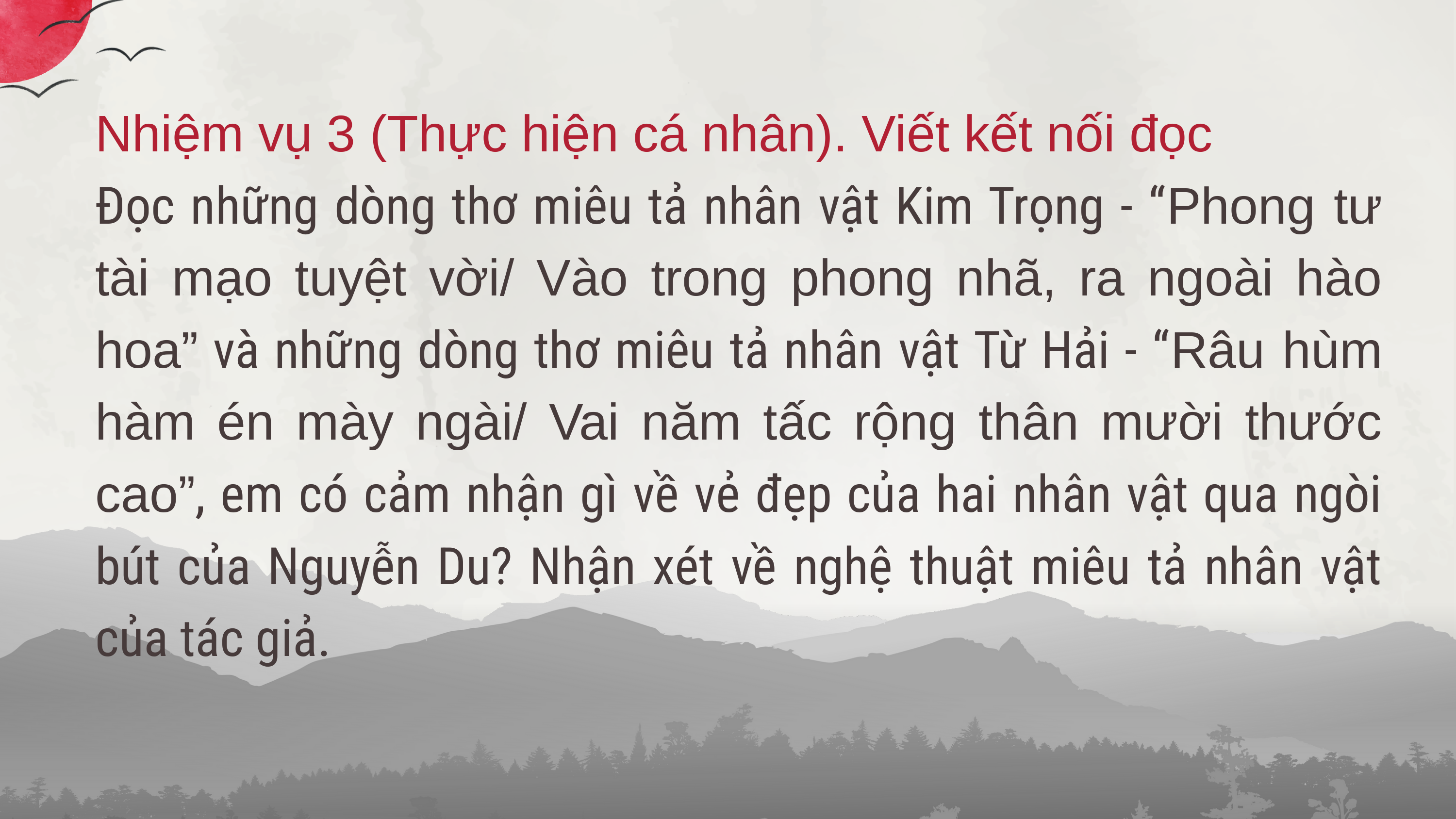

Nhiệm vụ 3 (Thực hiện cá nhân). Viết kết nối đọc
Đọc những dòng thơ miêu tả nhân vật Kim Trọng - “Phong tư tài mạo tuyệt vời/ Vào trong phong nhã, ra ngoài hào hoa” và những dòng thơ miêu tả nhân vật Từ Hải - “Râu hùm hàm én mày ngài/ Vai năm tấc rộng thân mười thước cao”, em có cảm nhận gì về vẻ đẹp của hai nhân vật qua ngòi bút của Nguyễn Du? Nhận xét về nghệ thuật miêu tả nhân vật của tác giả.